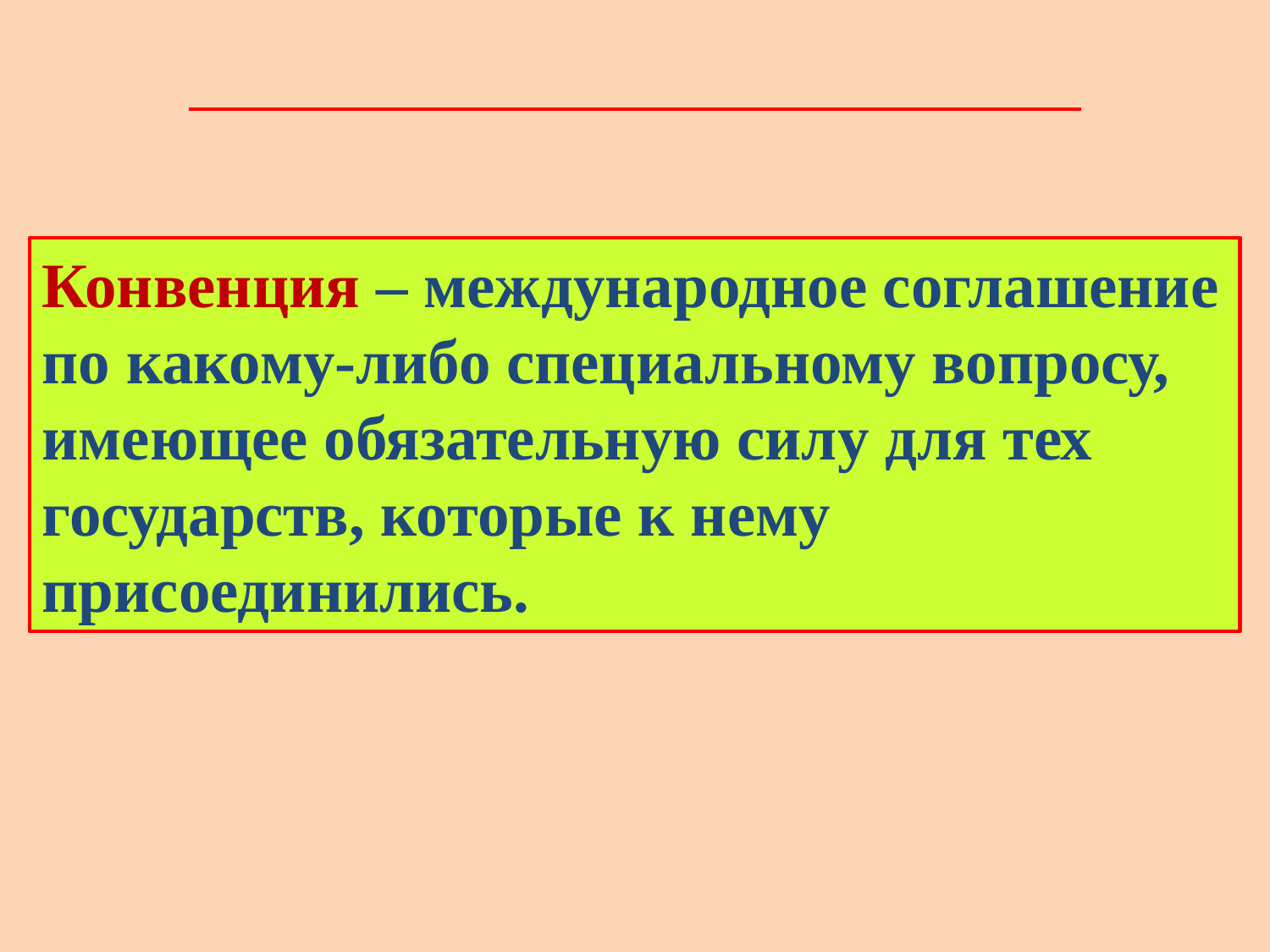

Конвенция – международное соглашение по какому-либо специальному вопросу, имеющее обязательную силу для тех государств, которые к нему присоединились.